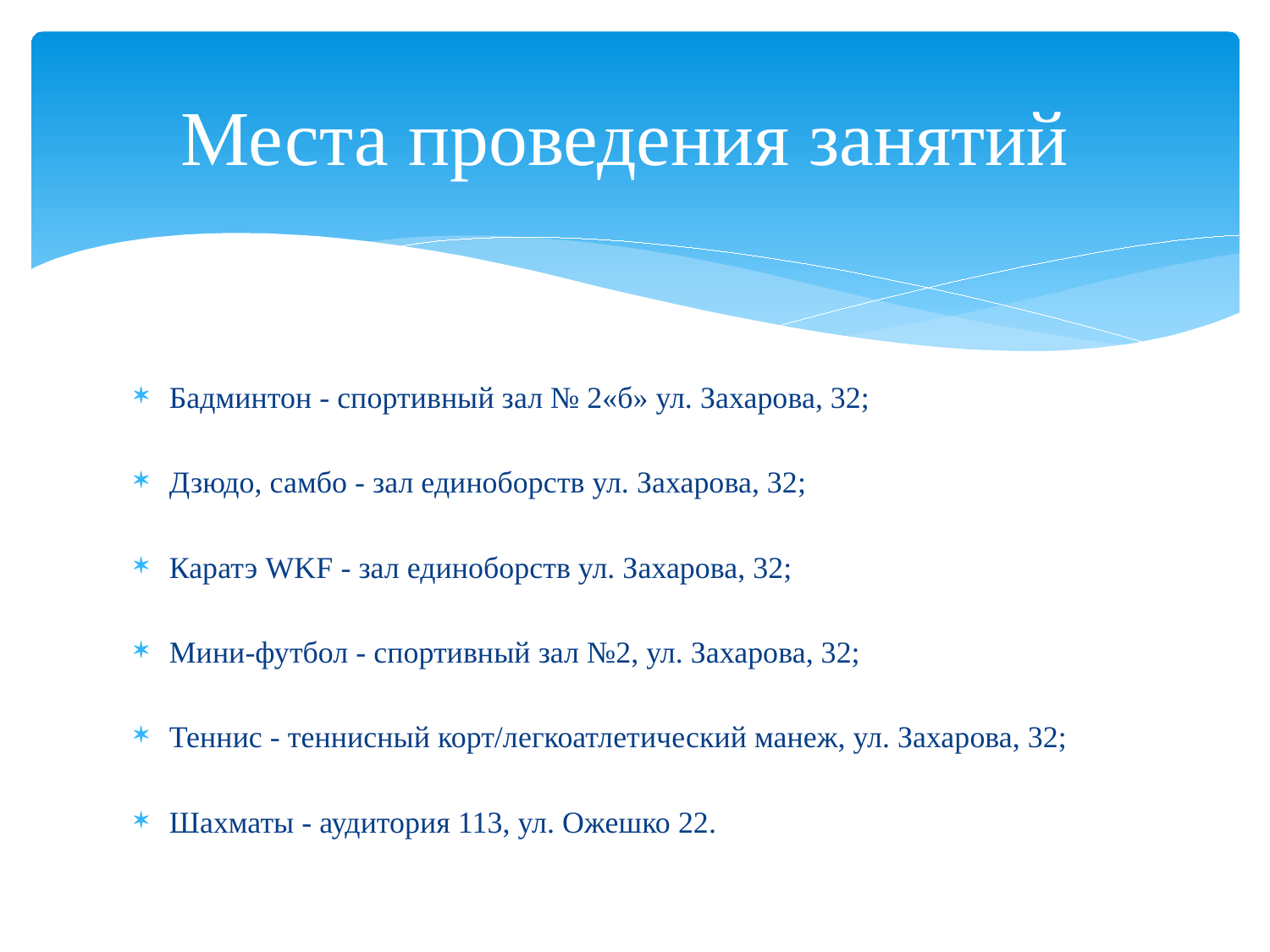

# Места проведения занятий
Бадминтон - спортивный зал № 2«б» ул. Захарова, 32;

Дзюдо, самбо - зал единоборств ул. Захарова, 32;

Каратэ WKF - зал единоборств ул. Захарова, 32;

Мини-футбол - спортивный зал №2, ул. Захарова, 32;

Теннис - теннисный корт/легкоатлетический манеж, ул. Захарова, 32;

Шахматы - аудитория 113, ул. Ожешко 22.